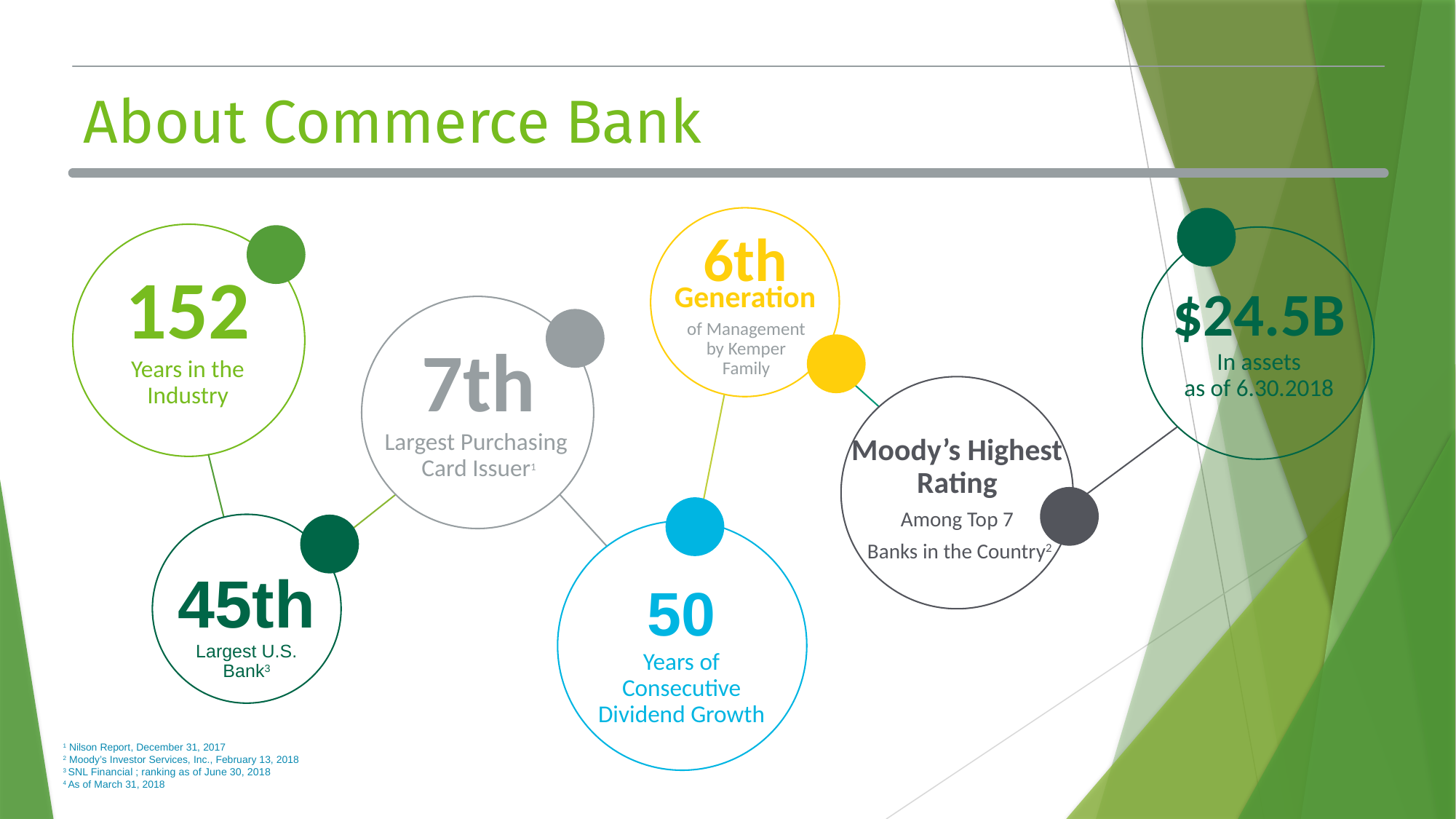

About Commerce Bank

6th
Generation

$24.5B
In assets
as of 6.30.2018
152
Years in the Industry

of Management
by Kemper
Family
7th
Largest Purchasing
Card Issuer1

Moody’s Highest Rating
Among Top 7
 Banks in the Country2

45th
Largest U.S.
Bank3
50
Years of Consecutive Dividend Growth
1 Nilson Report, December 31, 2017
2 Moody’s Investor Services, Inc., February 13, 2018
3 SNL Financial ; ranking as of June 30, 2018
4 As of March 31, 2018